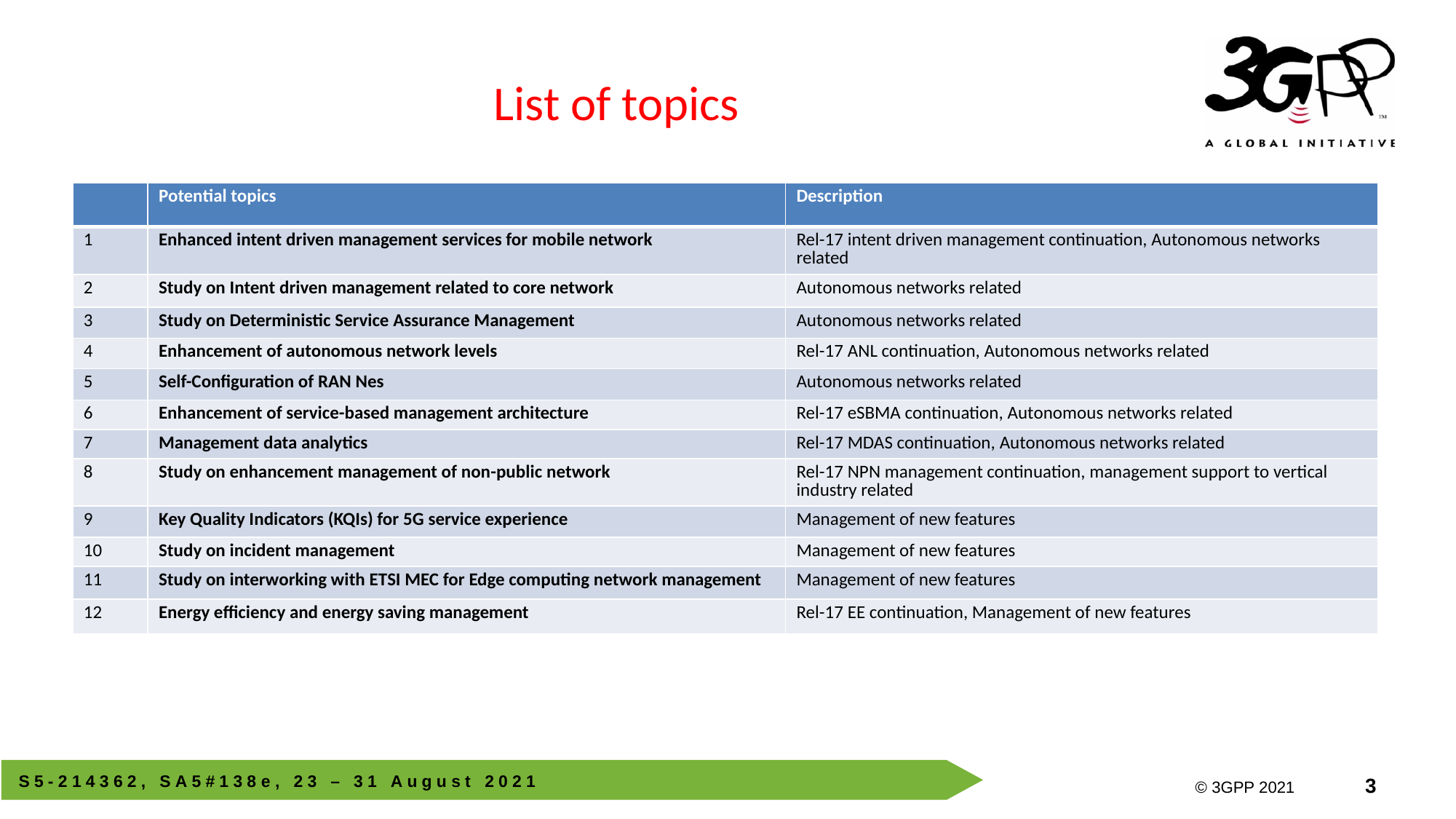

# List of topics
|  | Potential topics | Description |
| --- | --- | --- |
| 1 | Enhanced intent driven management services for mobile network | Rel-17 intent driven management continuation, Autonomous networks related |
| 2 | Study on Intent driven management related to core network | Autonomous networks related |
| 3 | Study on Deterministic Service Assurance Management | Autonomous networks related |
| 4 | Enhancement of autonomous network levels | Rel-17 ANL continuation, Autonomous networks related |
| 5 | Self-Configuration of RAN Nes | Autonomous networks related |
| 6 | Enhancement of service-based management architecture | Rel-17 eSBMA continuation, Autonomous networks related |
| 7 | Management data analytics | Rel-17 MDAS continuation, Autonomous networks related |
| 8 | Study on enhancement management of non-public network | Rel-17 NPN management continuation, management support to vertical industry related |
| 9 | Key Quality Indicators (KQIs) for 5G service experience | Management of new features |
| 10 | Study on incident management | Management of new features |
| 11 | Study on interworking with ETSI MEC for Edge computing network management | Management of new features |
| 12 | Energy efficiency and energy saving management | Rel-17 EE continuation, Management of new features |